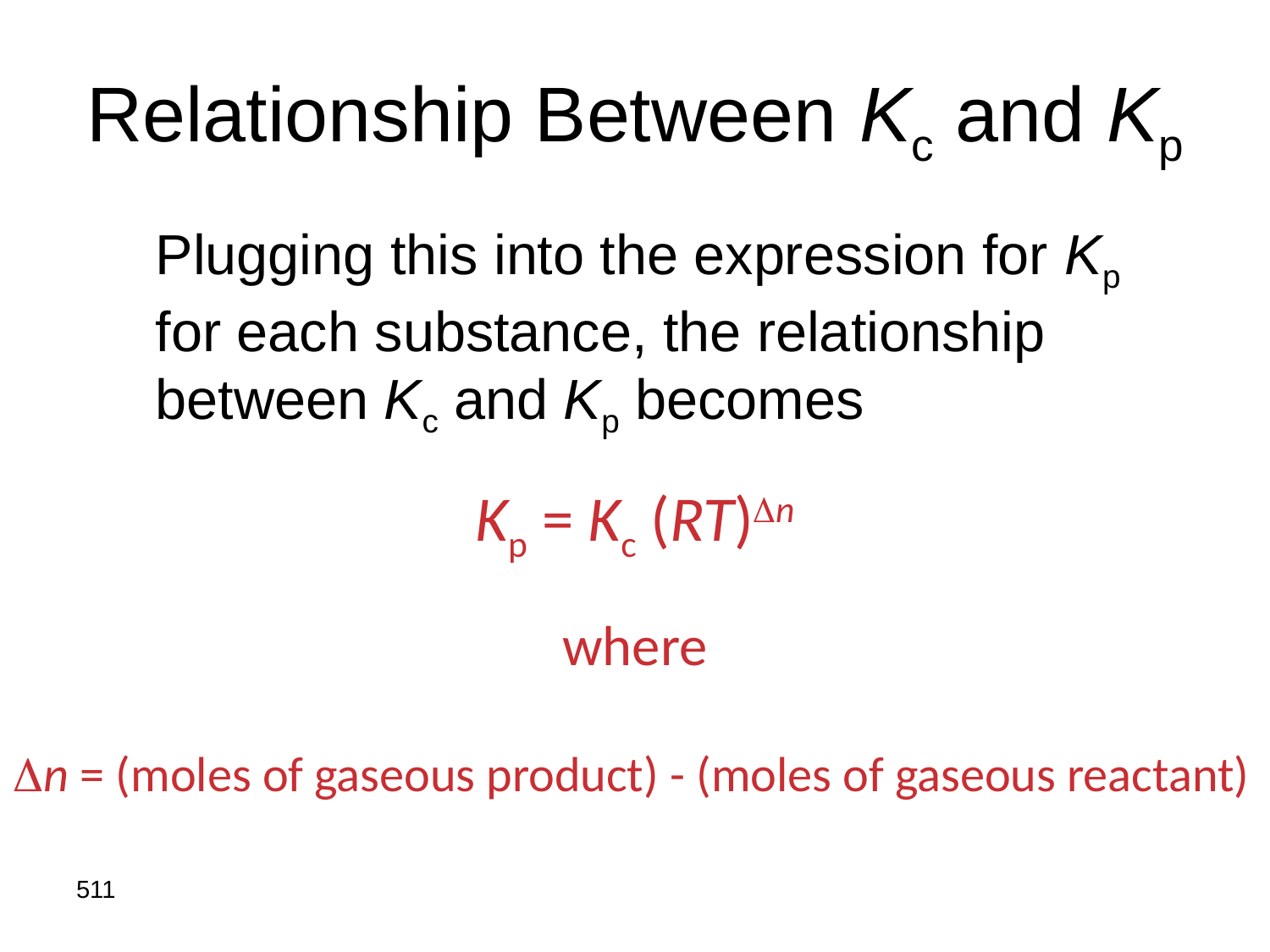

# Relationship Between Kc and Kp
	Plugging this into the expression for Kp for each substance, the relationship between Kc and Kp becomes
Kp = Kc (RT)Δn
	where
Δn = (moles of gaseous product) - (moles of gaseous reactant)
511